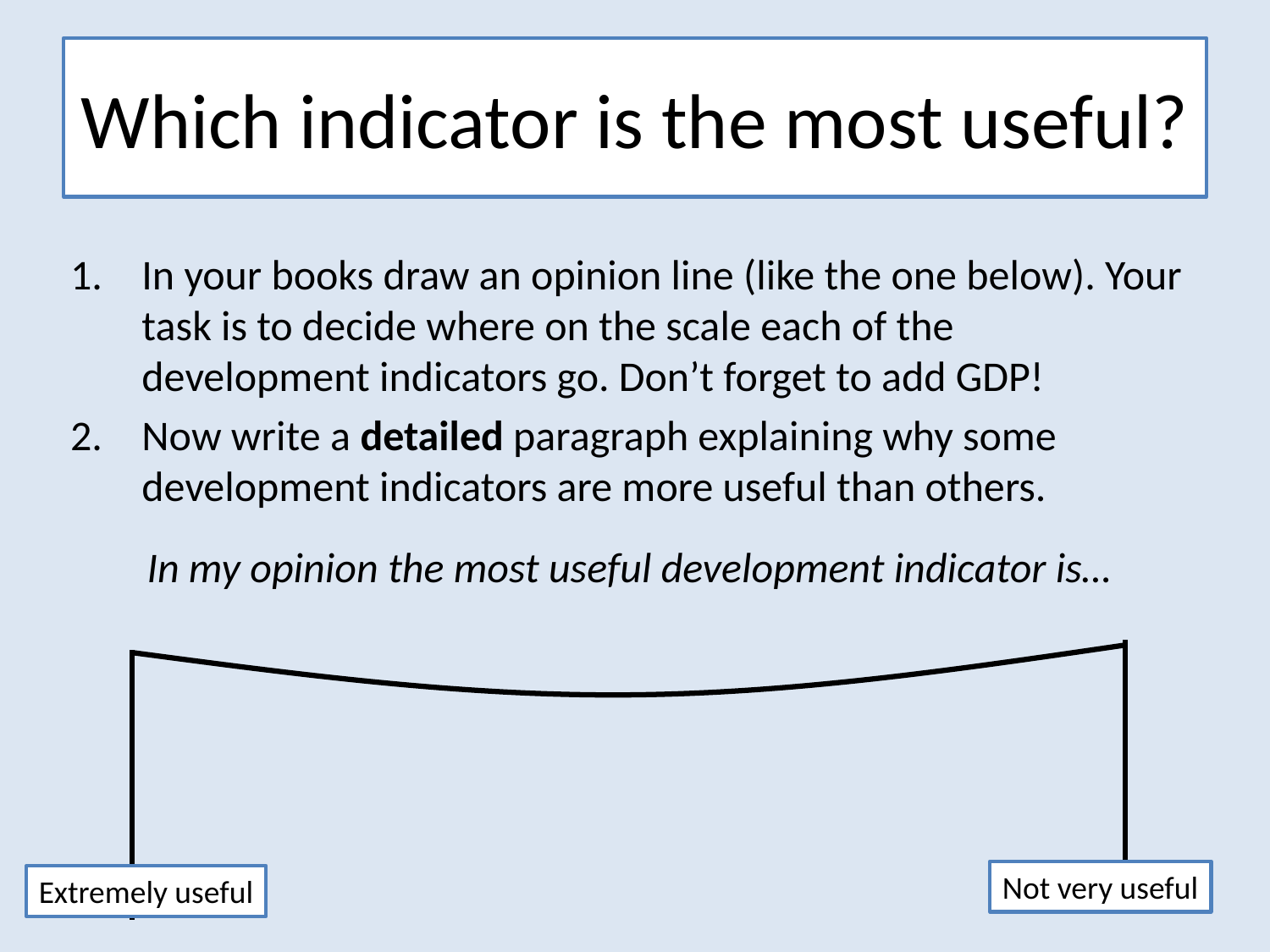

# Which indicator is the most useful?
In your books draw an opinion line (like the one below). Your task is to decide where on the scale each of the development indicators go. Don’t forget to add GDP!
Now write a detailed paragraph explaining why some development indicators are more useful than others.

In my opinion the most useful development indicator is…

Not very useful
Extremely useful